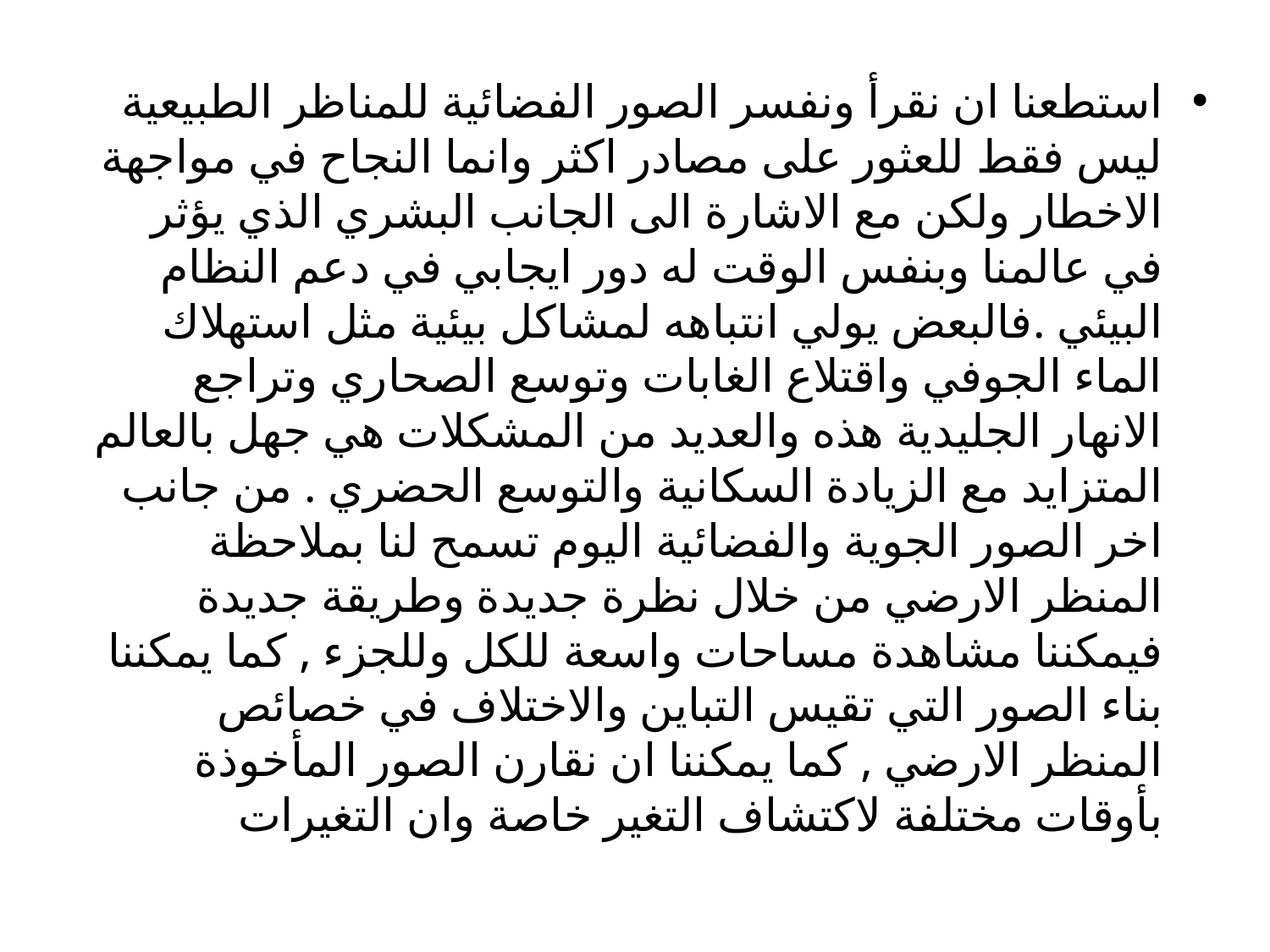

استطعنا ان نقرأ ونفسر الصور الفضائية للمناظر الطبيعية ليس فقط للعثور على مصادر اكثر وانما النجاح في مواجهة الاخطار ولكن مع الاشارة الى الجانب البشري الذي يؤثر في عالمنا وبنفس الوقت له دور ايجابي في دعم النظام البيئي .فالبعض يولي انتباهه لمشاكل بيئية مثل استهلاك الماء الجوفي واقتلاع الغابات وتوسع الصحاري وتراجع الانهار الجليدية هذه والعديد من المشكلات هي جهل بالعالم المتزايد مع الزيادة السكانية والتوسع الحضري . من جانب اخر الصور الجوية والفضائية اليوم تسمح لنا بملاحظة المنظر الارضي من خلال نظرة جديدة وطريقة جديدة فيمكننا مشاهدة مساحات واسعة للكل وللجزء , كما يمكننا بناء الصور التي تقيس التباين والاختلاف في خصائص المنظر الارضي , كما يمكننا ان نقارن الصور المأخوذة بأوقات مختلفة لاكتشاف التغير خاصة وان التغيرات